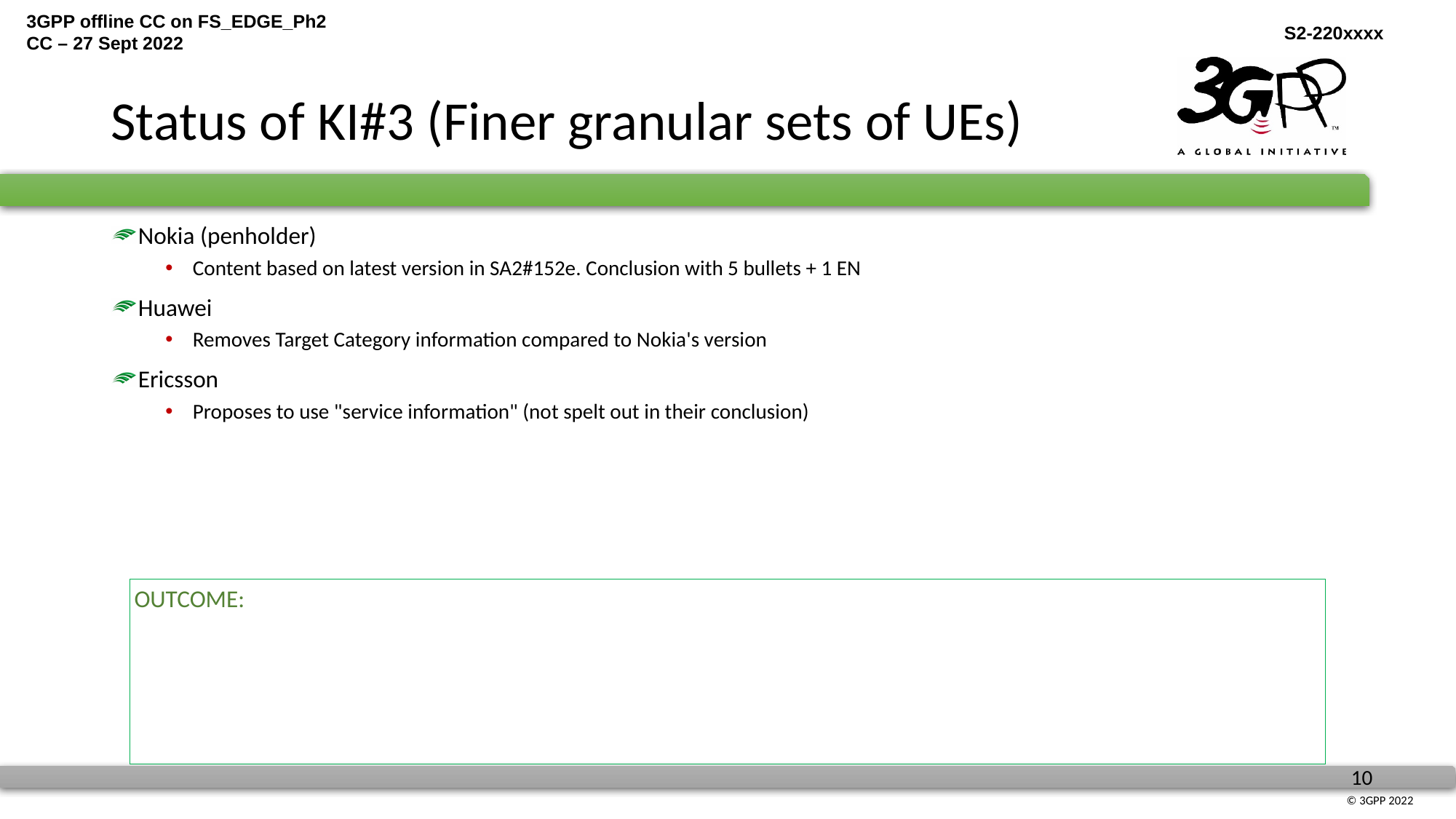

# Status of KI#3 (Finer granular sets of UEs)
Nokia (penholder)
Content based on latest version in SA2#152e. Conclusion with 5 bullets + 1 EN
Huawei
Removes Target Category information compared to Nokia's version
Ericsson
Proposes to use "service information" (not spelt out in their conclusion)
OUTCOME: